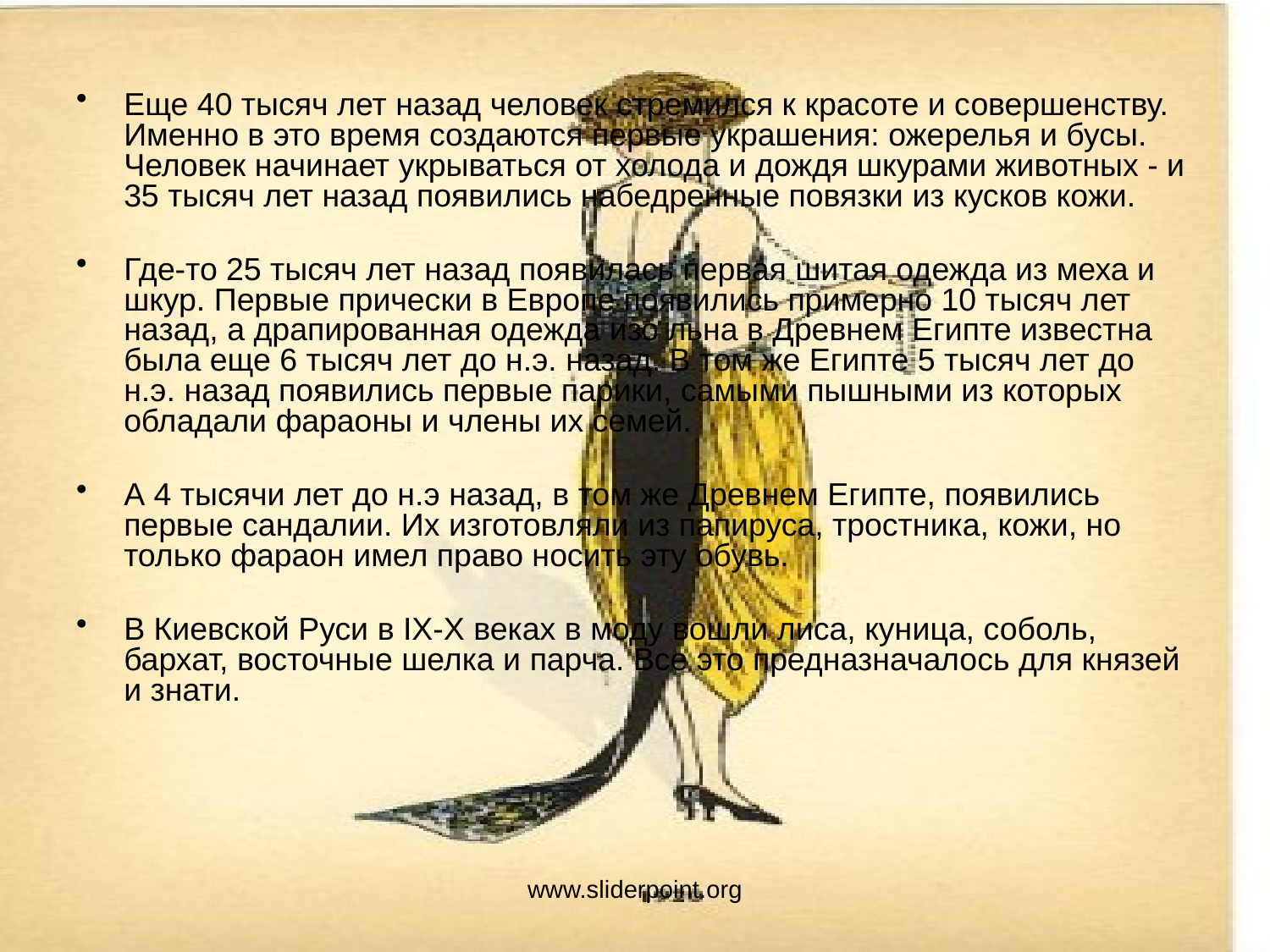

#
Еще 40 тысяч лет назад человек стремился к красоте и совершенству. Именно в это время создаются первые украшения: ожерелья и бусы. Человек начинает укрываться от холода и дождя шкурами животных - и 35 тысяч лет назад появились набедренные повязки из кусков кожи.

Где-то 25 тысяч лет назад появилась первая шитая одежда из меха и шкур. Первые прически в Европе появились примерно 10 тысяч лет назад, а драпированная одежда изо льна в Древнем Египте известна была еще 6 тысяч лет до н.э. назад. В том же Египте 5 тысяч лет до н.э. назад появились первые парики, самыми пышными из которых обладали фараоны и члены их семей.

А 4 тысячи лет до н.э назад, в том же Древнем Египте, появились первые сандалии. Их изготовляли из папируса, тростника, кожи, но только фараон имел право носить эту обувь.

В Киевской Руси в IX-Х веках в моду вошли лиса, куница, соболь, бархат, восточные шелка и парча. Все это предназначалось для князей и знати.
www.sliderpoint.org